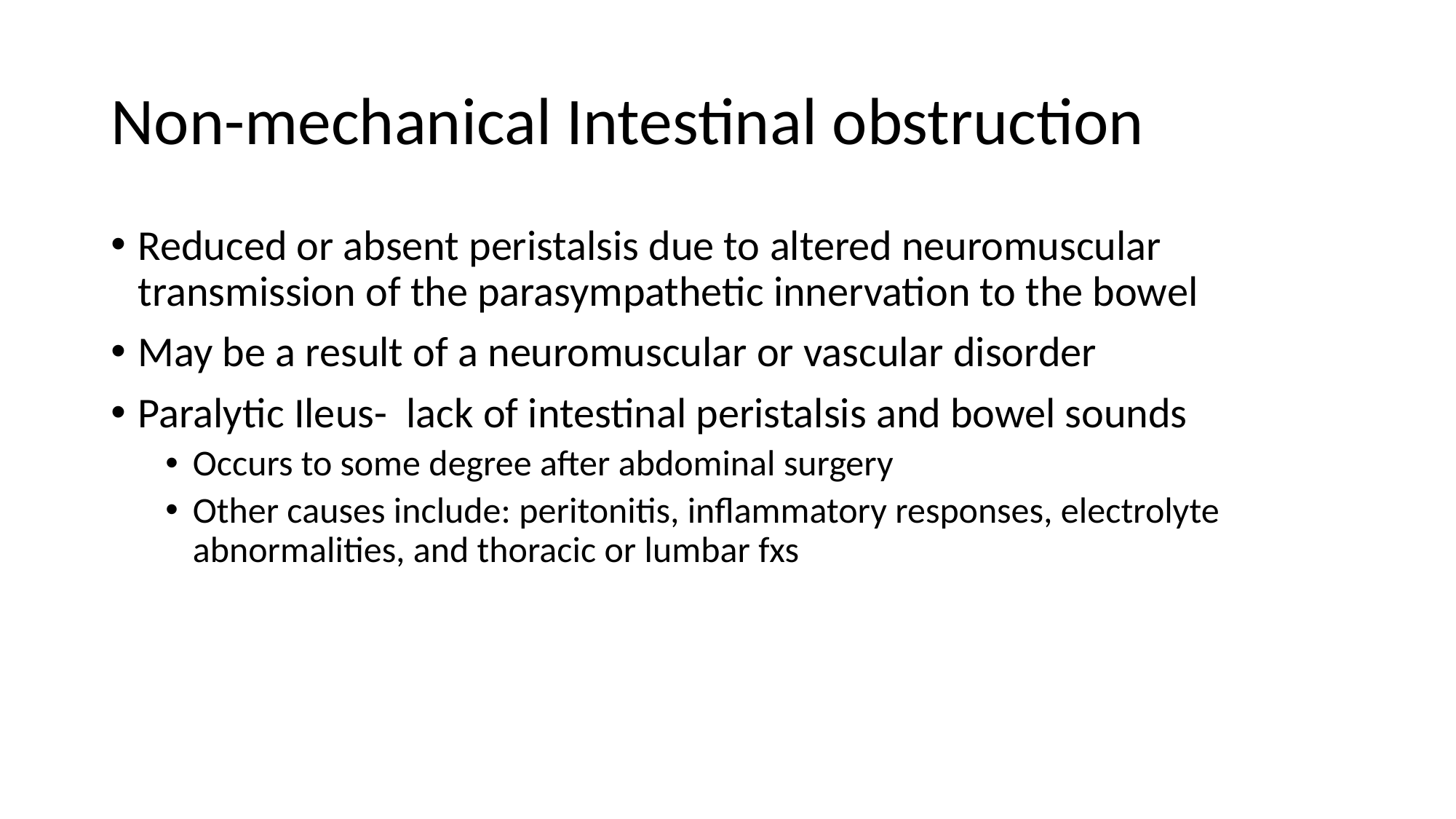

# Non-mechanical Intestinal obstruction
Reduced or absent peristalsis due to altered neuromuscular transmission of the parasympathetic innervation to the bowel
May be a result of a neuromuscular or vascular disorder
Paralytic Ileus-  lack of intestinal peristalsis and bowel sounds
Occurs to some degree after abdominal surgery
Other causes include: peritonitis, inflammatory responses, electrolyte abnormalities, and thoracic or lumbar fxs